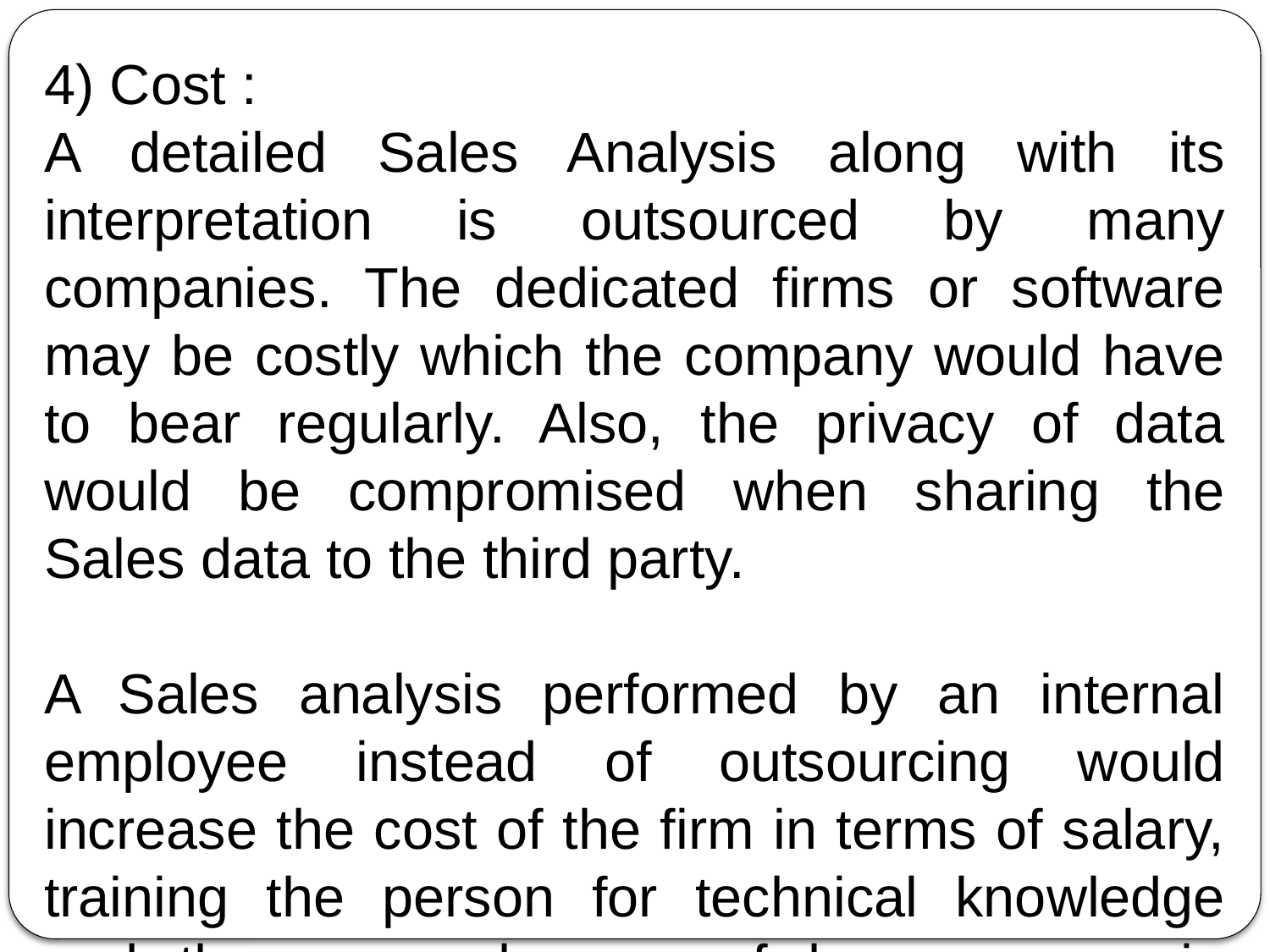

4) Cost :
A detailed Sales Analysis along with its interpretation is outsourced by many companies. The dedicated firms or software may be costly which the company would have to bear regularly. Also, the privacy of data would be compromised when sharing the Sales data to the third party.

A Sales analysis performed by an internal employee instead of outsourcing would increase the cost of the firm in terms of salary, training the person for technical knowledge and there are chances of human error in Manual Sales Analysis.